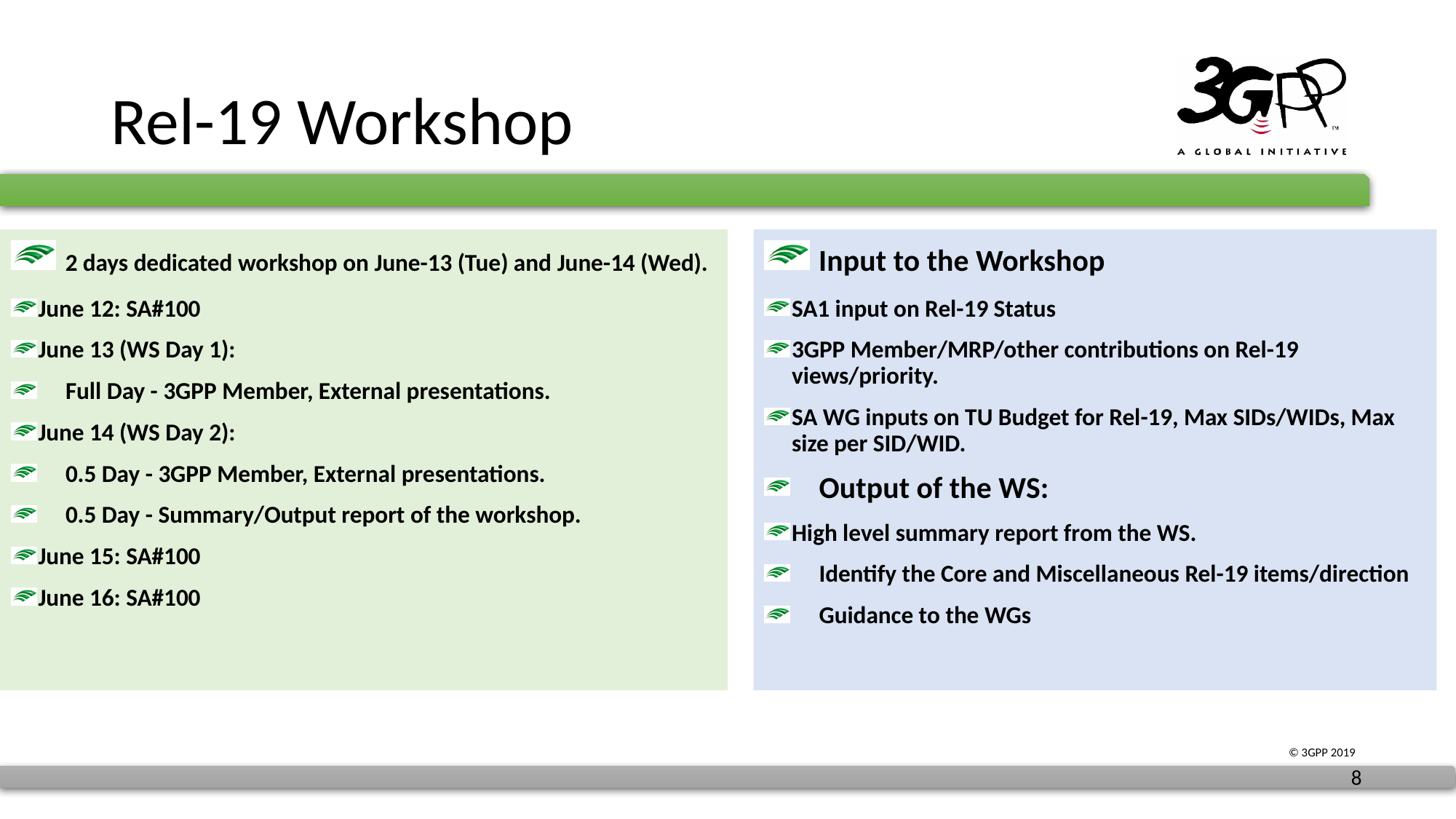

# Rel-19 Workshop
 Input to the Workshop
SA1 input on Rel-19 Status
3GPP Member/MRP/other contributions on Rel-19 views/priority.
SA WG inputs on TU Budget for Rel-19, Max SIDs/WIDs, Max size per SID/WID. ​
     Output of the WS:
High level summary report from the WS.​
     Identify the Core and Miscellaneous Rel-19 items/direction ​
     Guidance to the WGs

 2 days dedicated workshop on June-13 (Tue) and June-14 (Wed).​
June 12: SA#100​
June 13 (WS Day 1):  ​
     Full Day - 3GPP Member, External presentations. ​
June 14 (WS Day 2):  ​
     0.5 Day - 3GPP Member, External presentations. ​
     0.5 Day - Summary/Output report of the workshop.​
June 15: SA#100​
June 16: SA#100​